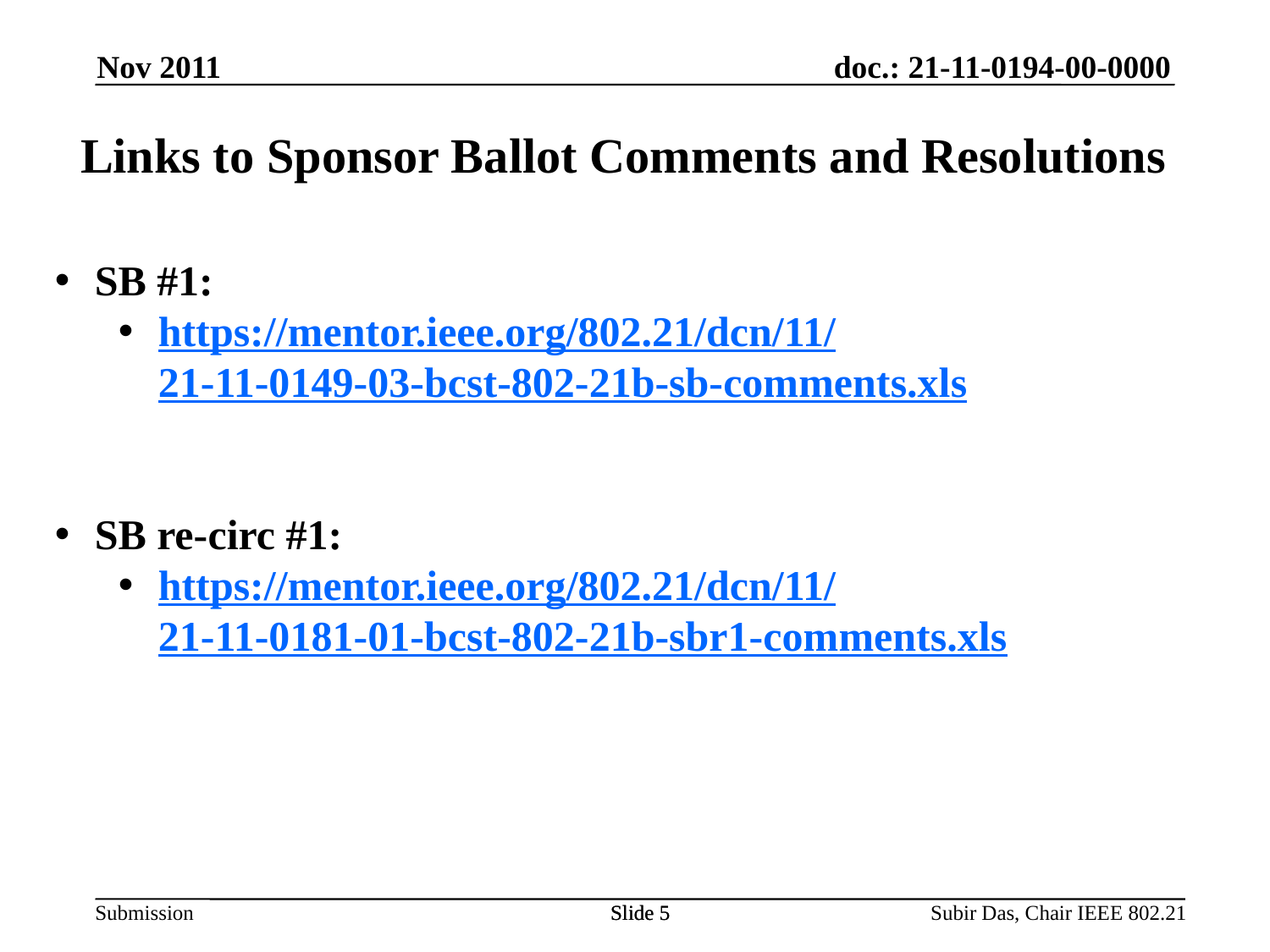

Nov 2011
# Links to Sponsor Ballot Comments and Resolutions

SB #1:
https://mentor.ieee.org/802.21/dcn/11/21-11-0149-03-bcst-802-21b-sb-comments.xls

SB re-circ #1:
https://mentor.ieee.org/802.21/dcn/11/21-11-0181-01-bcst-802-21b-sbr1-comments.xls

Slide 5
Slide 5
Subir Das, Chair IEEE 802.21